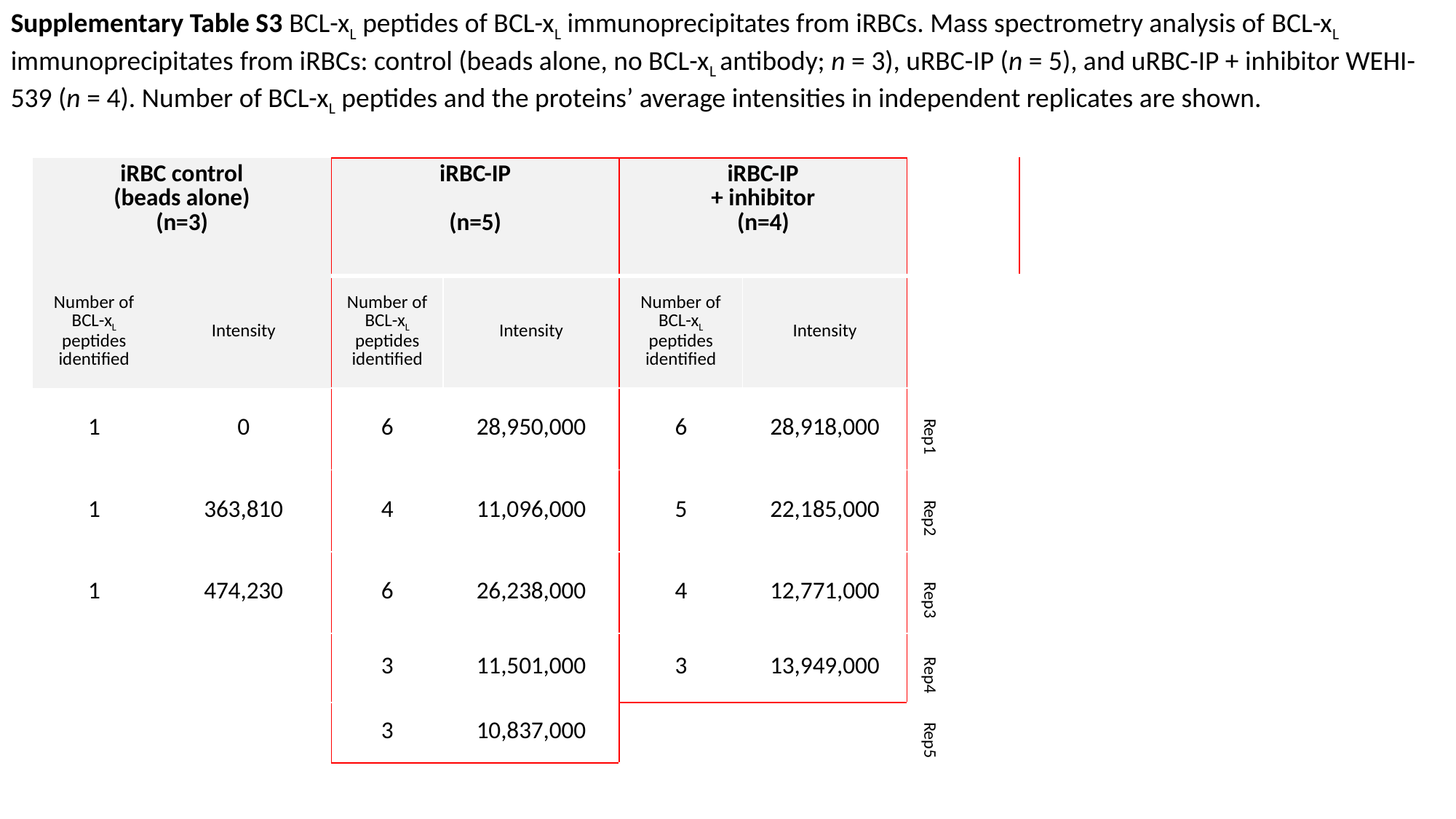

Supplementary Table S3 BCL-xL peptides of BCL-xL immunoprecipitates from iRBCs. Mass spectrometry analysis of BCL-xL immunoprecipitates from iRBCs: control (beads alone, no BCL-xL antibody; n = 3), uRBC-IP (n = 5), and uRBC-IP + inhibitor WEHI-539 (n = 4). Number of BCL-xL peptides and the proteins’ average intensities in independent replicates are shown.
| iRBC control (beads alone) (n=3) |  | iRBC-IP (n=5) |  | iRBC-IP + inhibitor (n=4) |  |  |
| --- | --- | --- | --- | --- | --- | --- |
| Number of BCL-xL peptides identified | Intensity | Number of BCL-xL peptides identified | Intensity | Number of BCL-xL peptides identified | Intensity |  |
| 1 | 0 | 6 | 28,950,000 | 6 | 28,918,000 | Rep1 |
| 1 | 363,810 | 4 | 11,096,000 | 5 | 22,185,000 | Rep2 |
| 1 | 474,230 | 6 | 26,238,000 | 4 | 12,771,000 | Rep3 |
|  |  | 3 | 11,501,000 | 3 | 13,949,000 | Rep4 |
|  |  | 3 | 10,837,000 |  |  | Rep5 |